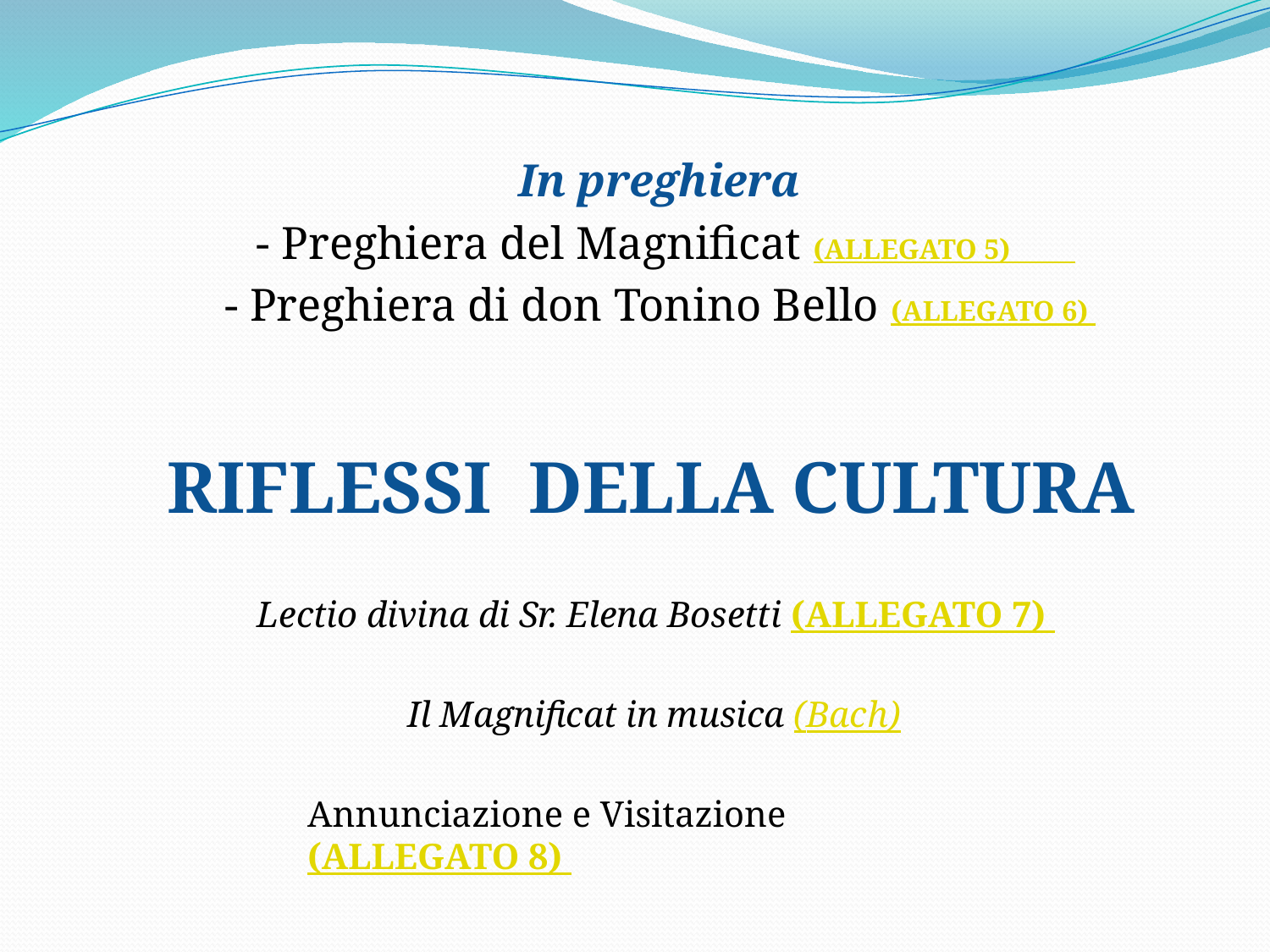

In preghiera
 - Preghiera del Magnificat (ALLEGATO 5)
- Preghiera di don Tonino Bello (ALLEGATO 6)

#
RIFLESSI  DELLA CULTURA
Lectio divina di Sr. Elena Bosetti (ALLEGATO 7)
Il Magnificat in musica (Bach)
Annunciazione e Visitazione (ALLEGATO 8)